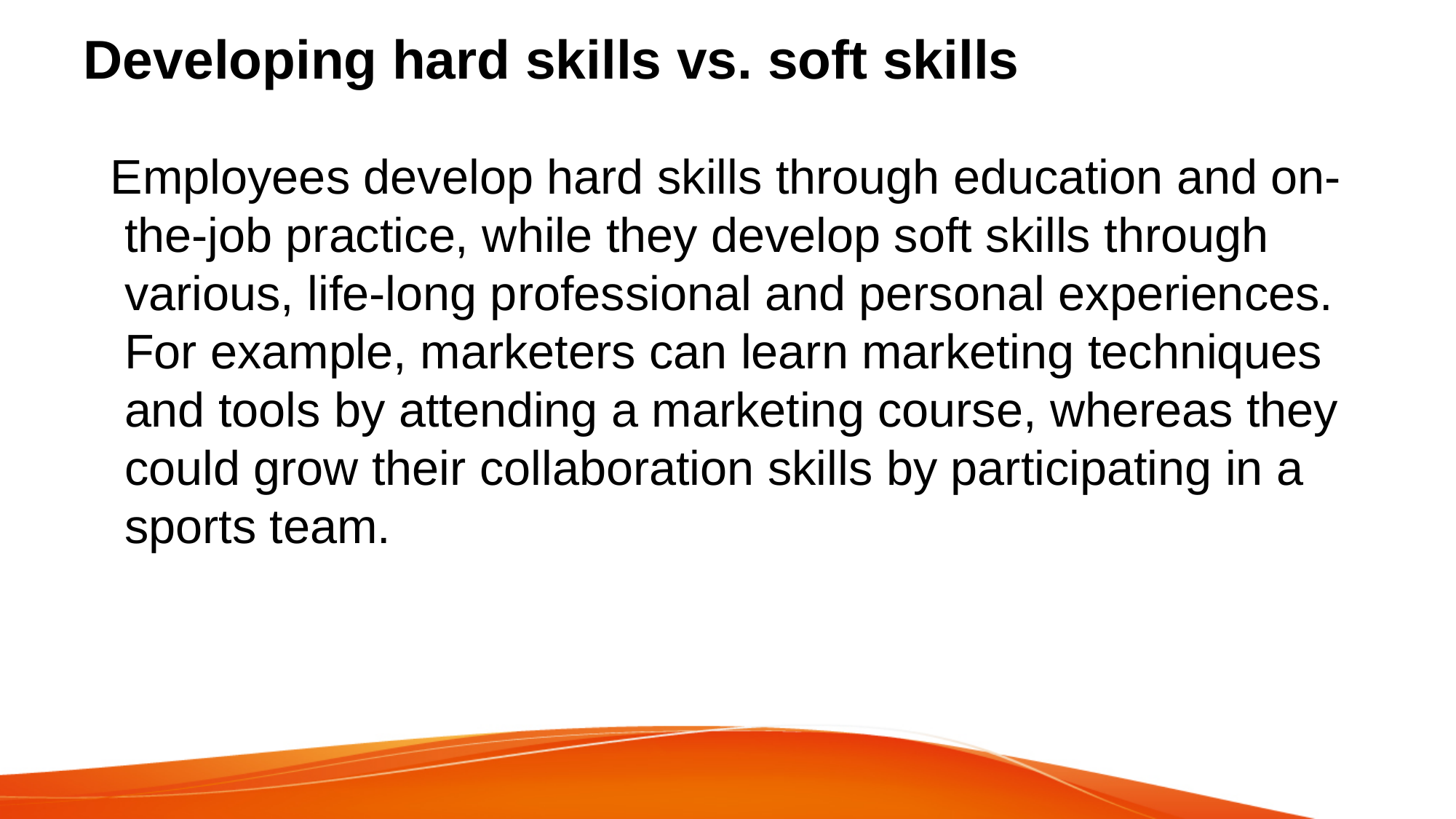

# Developing hard skills vs. soft skills
  Employees develop hard skills through education and on-the-job practice, while they develop soft skills through various, life-long professional and personal experiences. For example, marketers can learn marketing techniques and tools by attending a marketing course, whereas they could grow their collaboration skills by participating in a sports team.